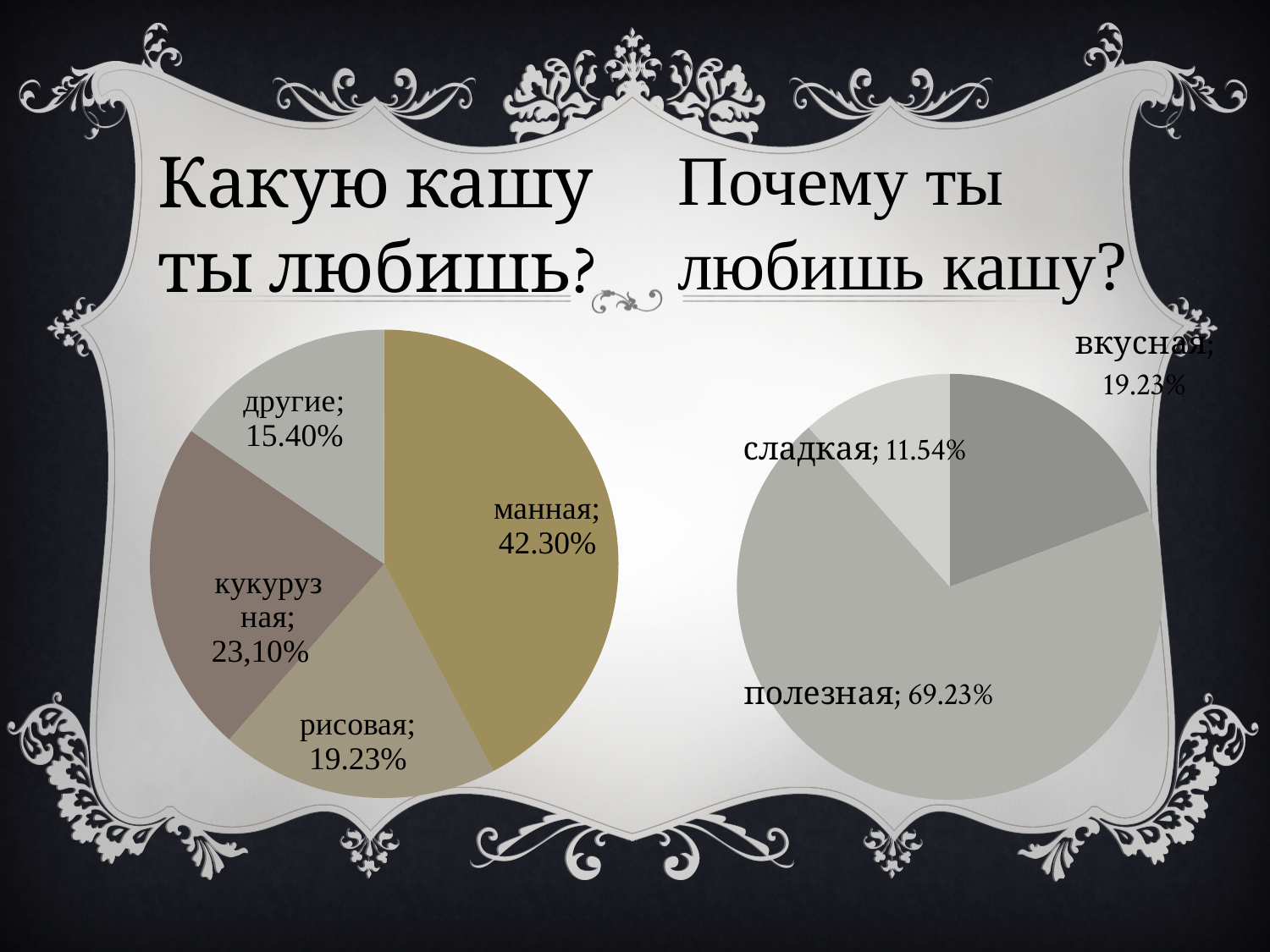

Почему ты любишь кашу?

Какую кашу ты любишь?

### Chart

| Category | виды каш |
|---|---|
| манная | 0.4230000000000001 |
| рисовая | 0.19230000000000003 |
| кукурузная | 0.231 |
| другие | 0.15400000000000003 |

### Chart

| Category | Почему? |
|---|---|
| вкусная | 0.1923 |
| полезная | 0.6923 |
| сладкая | 0.1154 |